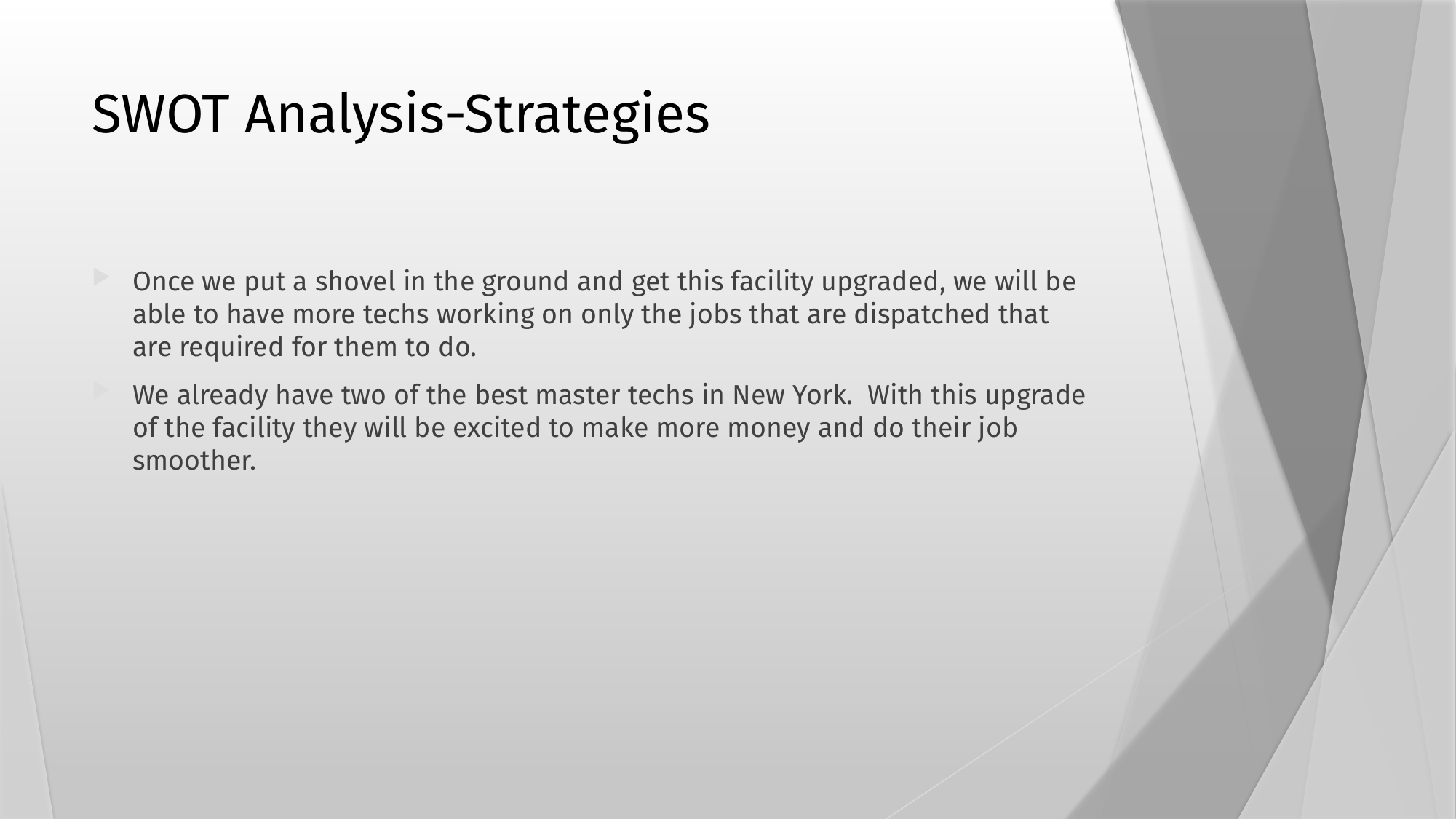

# SWOT Analysis-Strategies
Once we put a shovel in the ground and get this facility upgraded, we will be able to have more techs working on only the jobs that are dispatched that are required for them to do.
We already have two of the best master techs in New York.  With this upgrade of the facility they will be excited to make more money and do their job smoother.